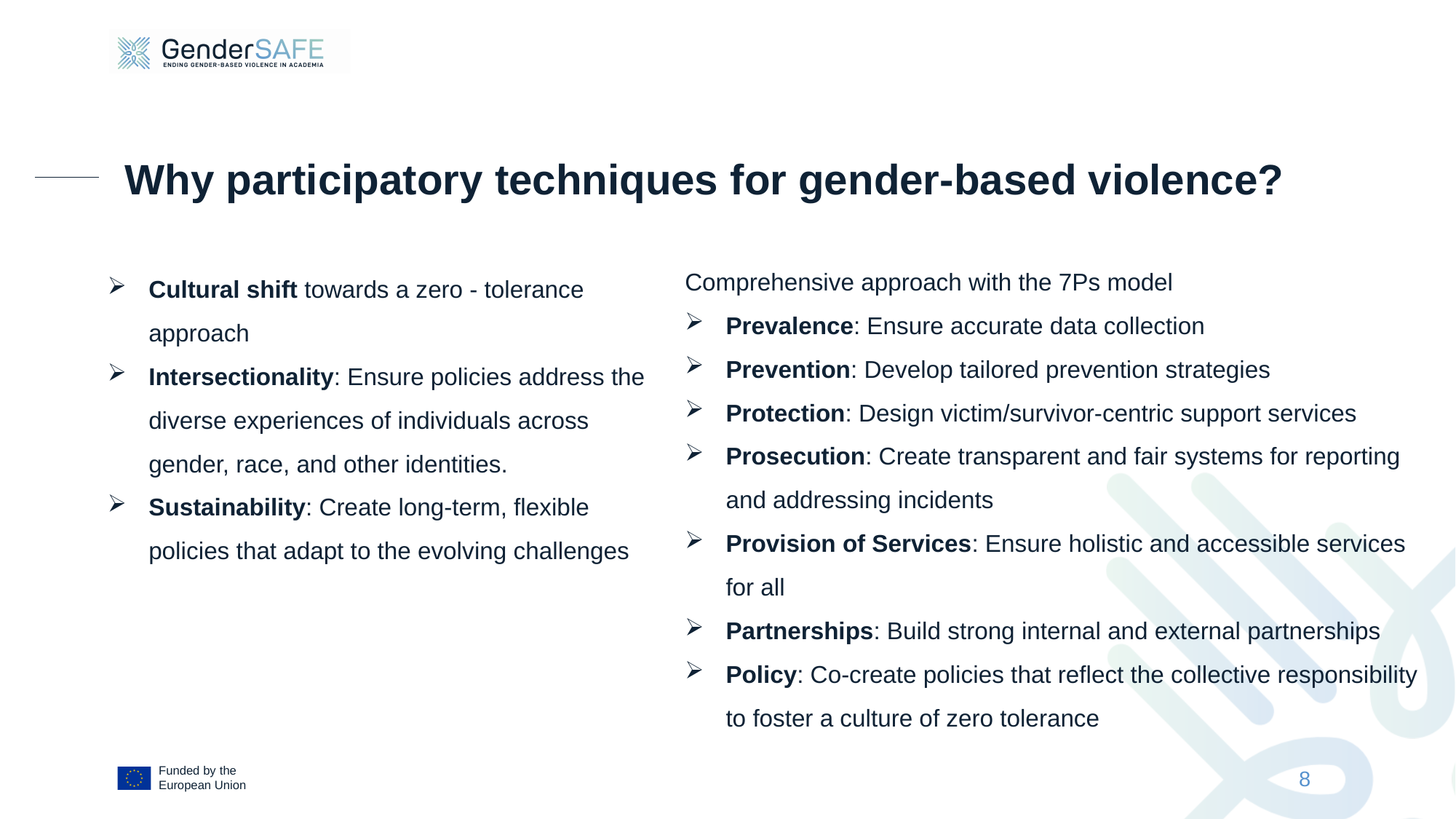

Why participatory techniques for gender-based violence?
Comprehensive approach with the 7Ps model
Prevalence: Ensure accurate data collection
Prevention: Develop tailored prevention strategies
Protection: Design victim/survivor-centric support services
Prosecution: Create transparent and fair systems for reporting and addressing incidents
Provision of Services: Ensure holistic and accessible services for all
Partnerships: Build strong internal and external partnerships
Policy: Co-create policies that reflect the collective responsibility to foster a culture of zero tolerance
Cultural shift towards a zero - tolerance approach
Intersectionality: Ensure policies address the diverse experiences of individuals across gender, race, and other identities.
Sustainability: Create long-term, flexible policies that adapt to the evolving challenges
8